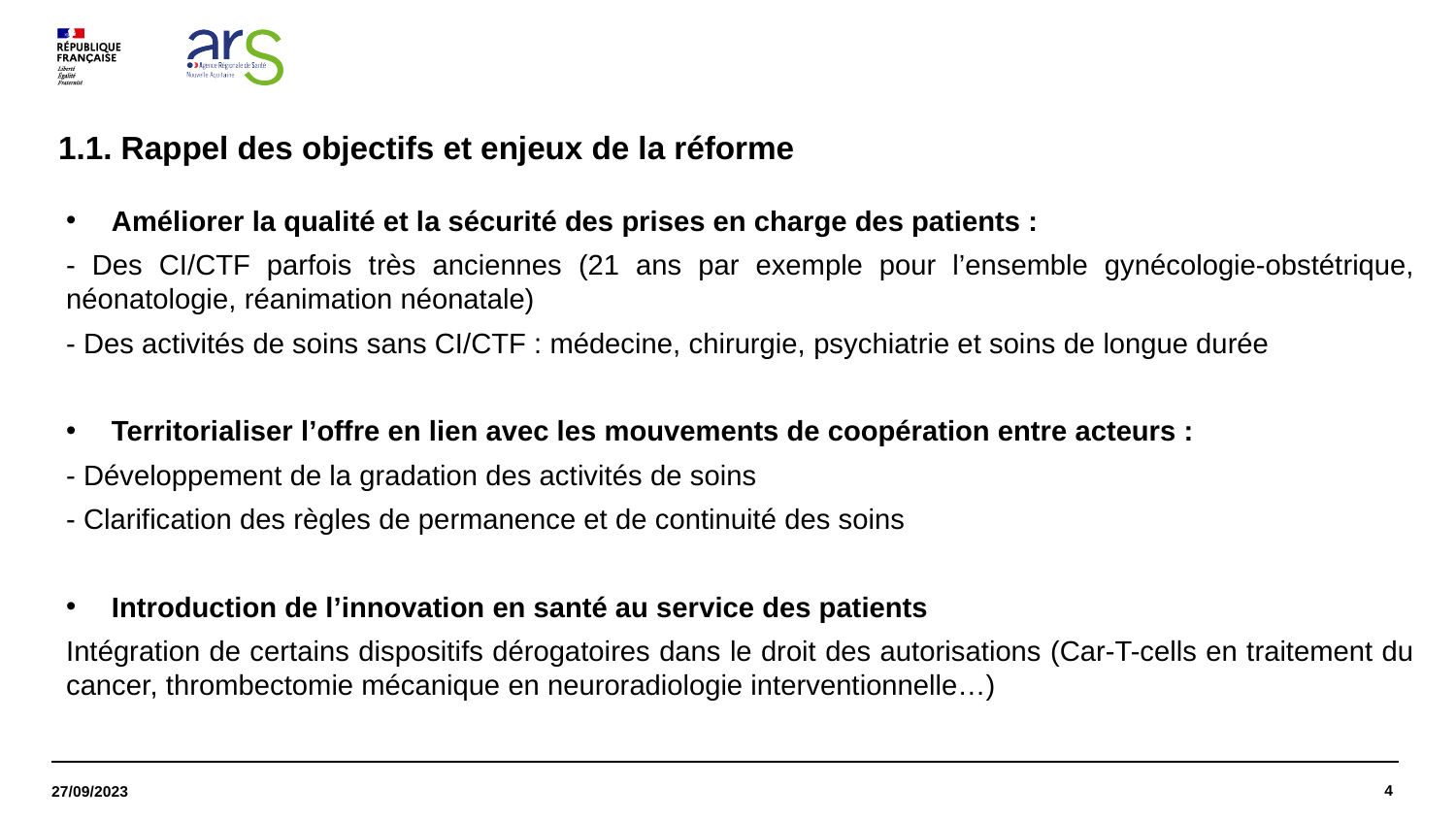

1.1. Rappel des objectifs et enjeux de la réforme
Améliorer la qualité et la sécurité des prises en charge des patients :
- Des CI/CTF parfois très anciennes (21 ans par exemple pour l’ensemble gynécologie-obstétrique, néonatologie, réanimation néonatale)
- Des activités de soins sans CI/CTF : médecine, chirurgie, psychiatrie et soins de longue durée

Territorialiser l’offre en lien avec les mouvements de coopération entre acteurs :
- Développement de la gradation des activités de soins
- Clarification des règles de permanence et de continuité des soins

Introduction de l’innovation en santé au service des patients
Intégration de certains dispositifs dérogatoires dans le droit des autorisations (Car-T-cells en traitement du cancer, thrombectomie mécanique en neuroradiologie interventionnelle…)

4
27/09/2023